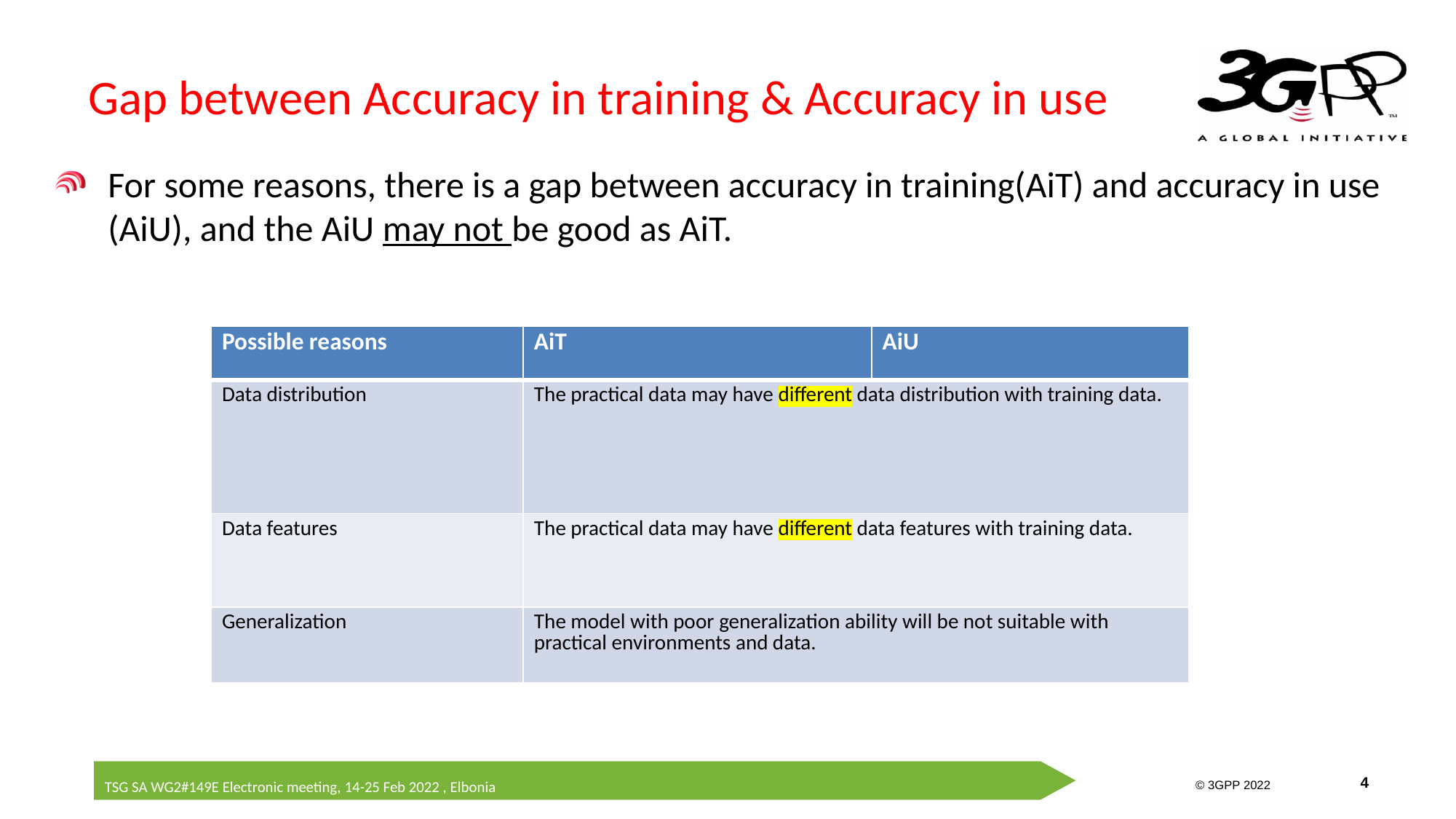

# Gap between Accuracy in training & Accuracy in use
For some reasons, there is a gap between accuracy in training(AiT) and accuracy in use (AiU), and the AiU may not be good as AiT.
| Possible reasons | AiT | AiU |
| --- | --- | --- |
| Data distribution | The practical data may have different data distribution with training data. |  |
| Data features | The practical data may have different data features with training data. |  |
| Generalization | The model with poor generalization ability will be not suitable with practical environments and data. |  |